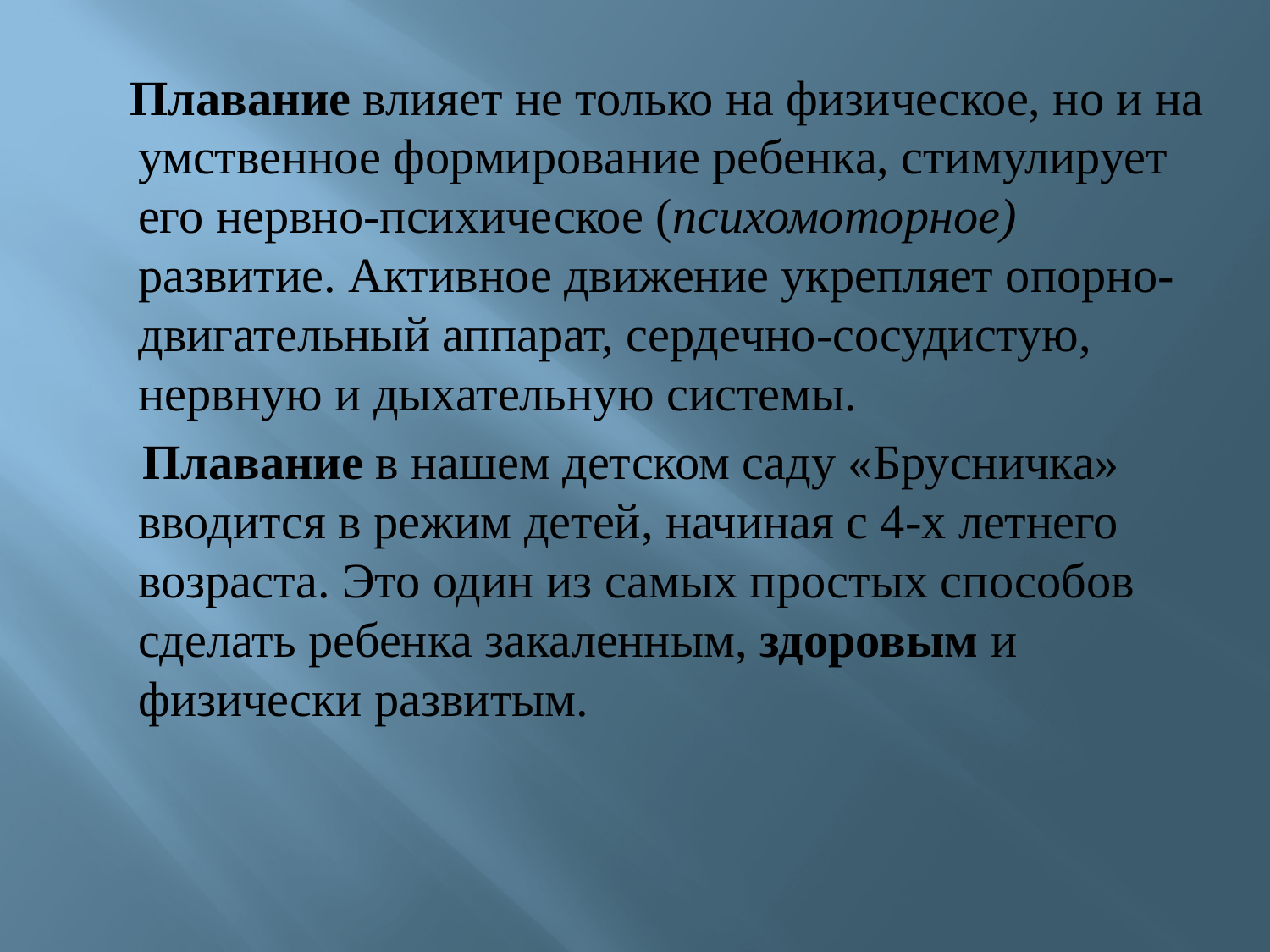

Плавание влияет не только на физическое, но и на умственное формирование ребенка, стимулирует его нервно-психическое (психомоторное) развитие. Активное движение укрепляет опорно-двигательный аппарат, сердечно-сосудистую, нервную и дыхательную системы.
     Плавание в нашем детском саду «Брусничка» вводится в режим детей, начиная с 4-х летнего возраста. Это один из самых простых способов сделать ребенка закаленным, здоровым и физически развитым.